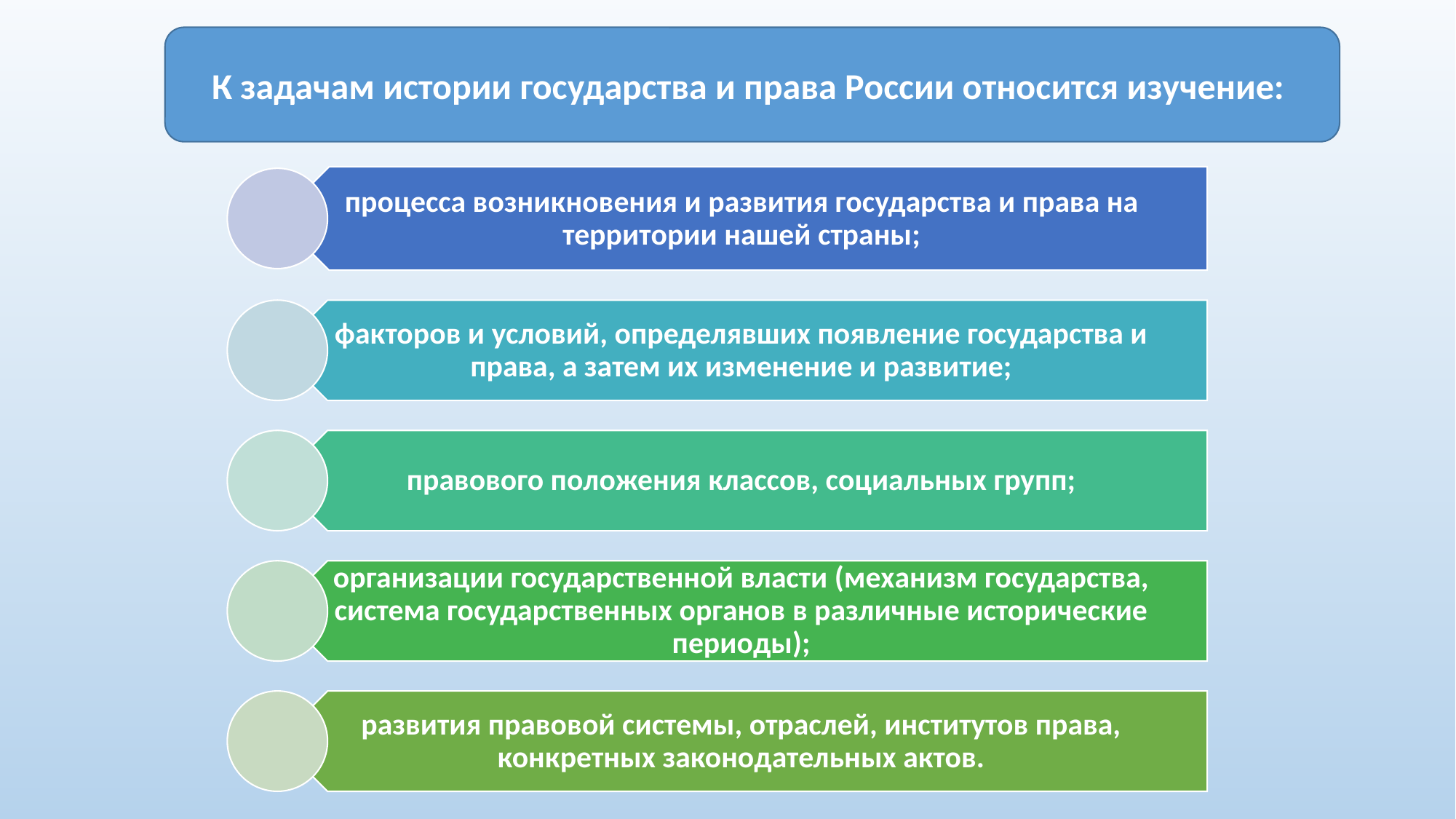

К задачам истории государства и права России относится изучение:
#
процесса возникновения и развития государства и права на территории нашей страны;
факторов и условий, определявших появление государства и права, а затем их изменение и развитие;
правового положения классов, социальных групп;
организации государственной власти (механизм государства, система государственных органов в различные исторические периоды);
развития правовой системы, отраслей, институтов права, конкретных законодательных актов.